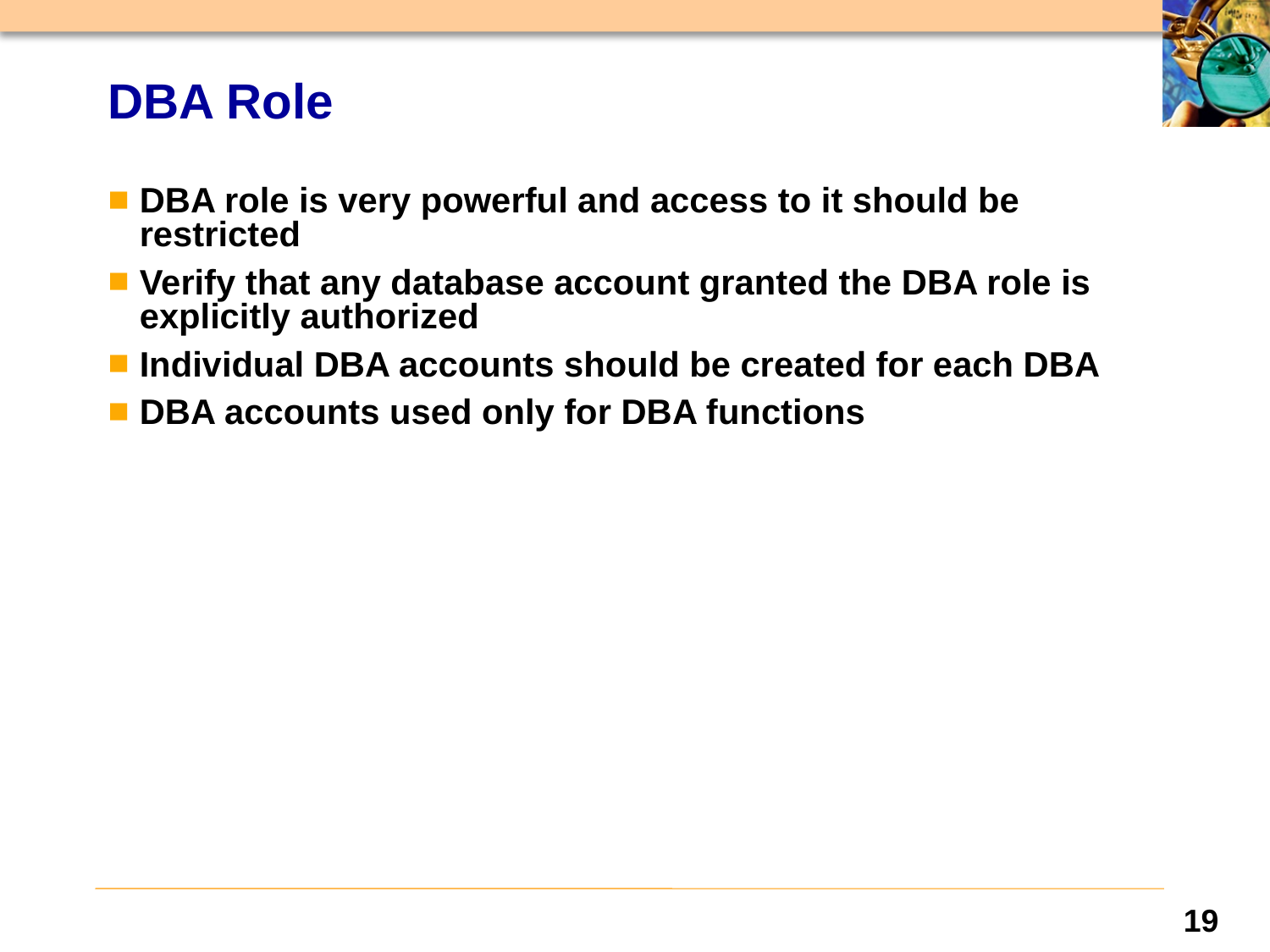

# DBA Role
DBA role is very powerful and access to it should be restricted
Verify that any database account granted the DBA role is explicitly authorized
Individual DBA accounts should be created for each DBA
DBA accounts used only for DBA functions